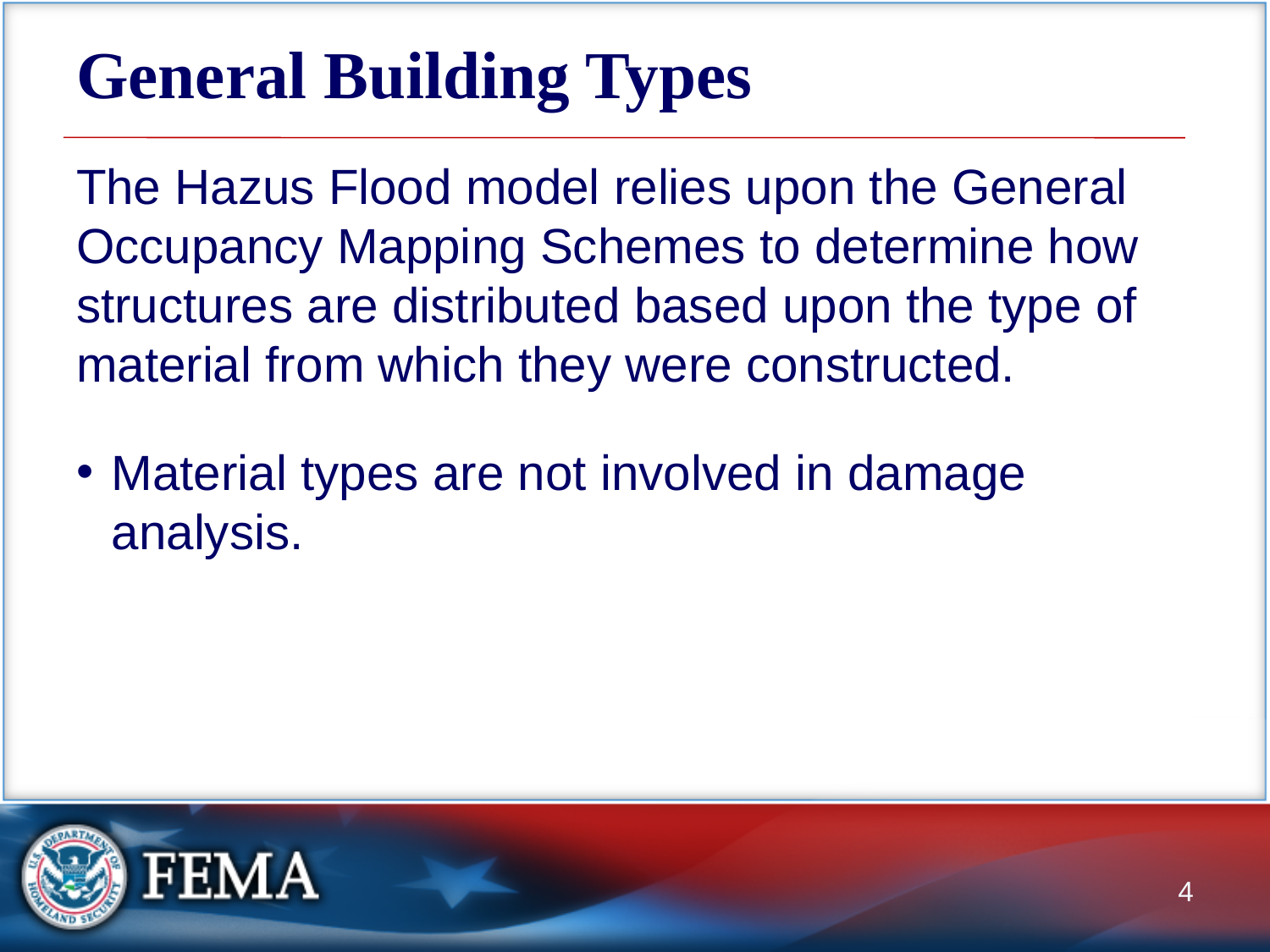

# General Building Types
The Hazus Flood model relies upon the General Occupancy Mapping Schemes to determine how structures are distributed based upon the type of material from which they were constructed.
Material types are not involved in damage analysis.
4